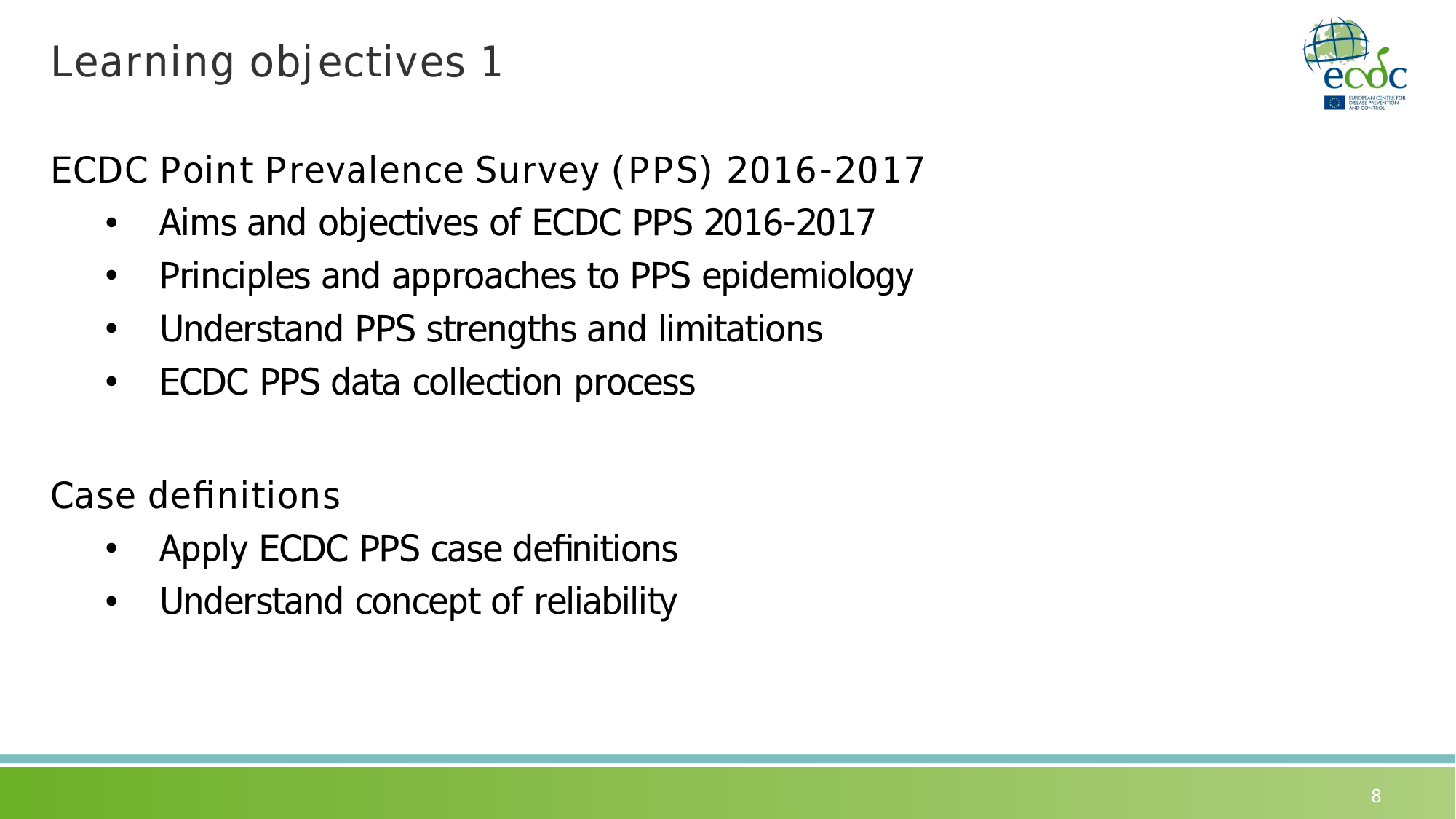

# Learning objectives 1
ECDC Point Prevalence Survey (PPS) 2016-2017
Aims and objectives of ECDC PPS 2016-2017
Principles and approaches to PPS epidemiology
Understand PPS strengths and limitations
ECDC PPS data collection process

Case definitions
Apply ECDC PPS case definitions
Understand concept of reliability

8